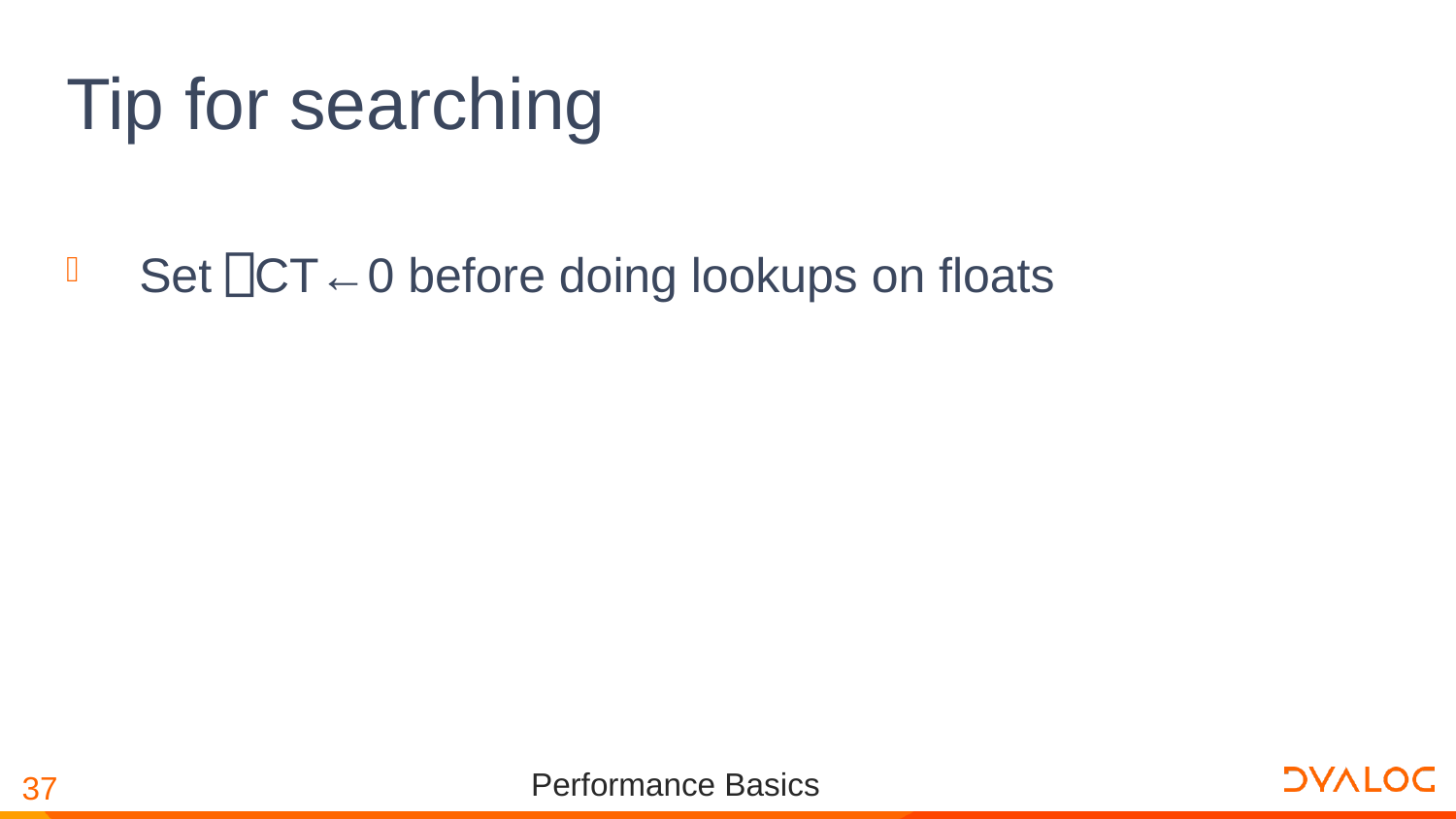

# Tip for searching
Set ⎕CT←0 before doing lookups on floats